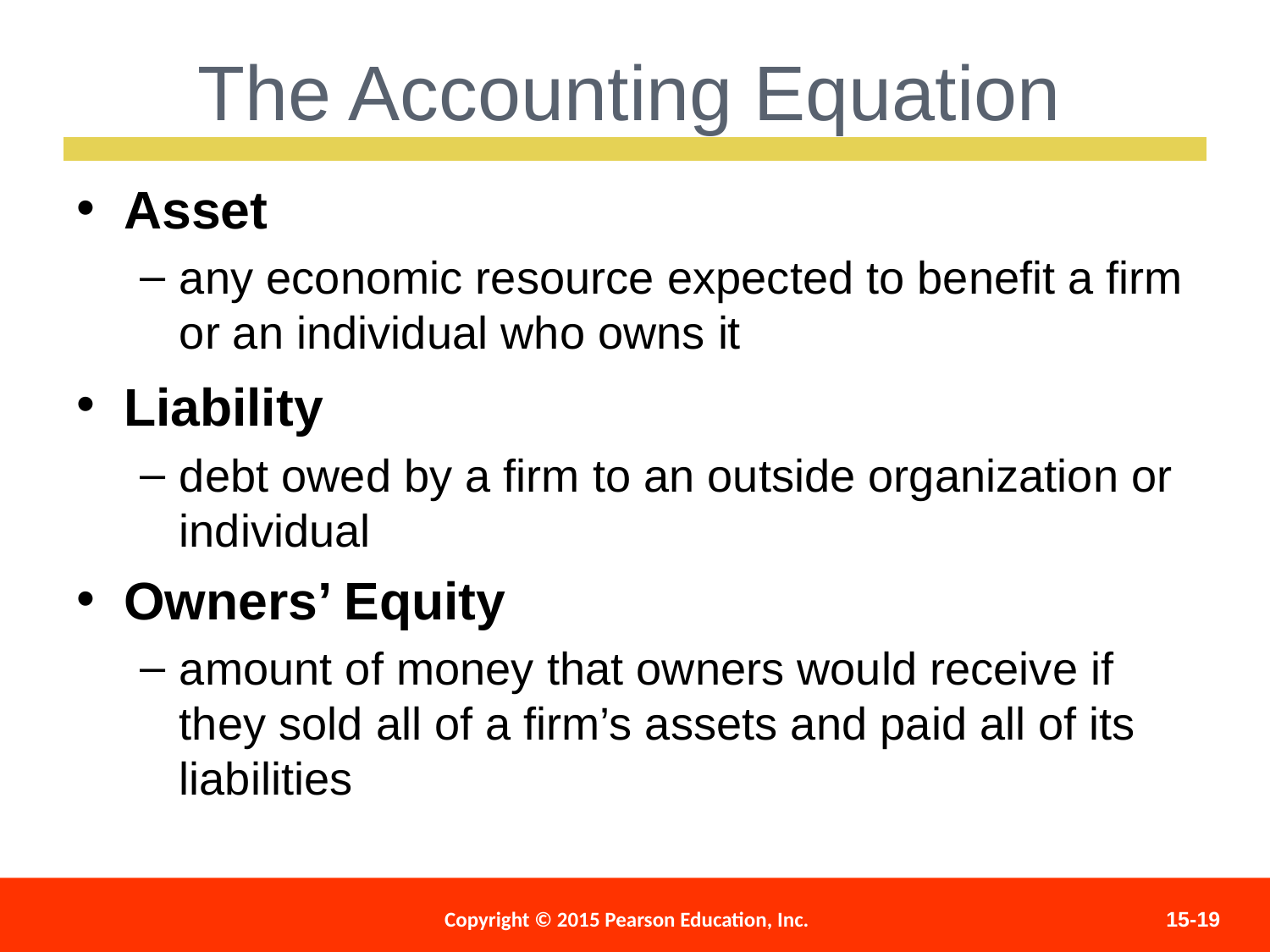

The Accounting Equation
Asset
any economic resource expected to benefit a firm or an individual who owns it
Liability
debt owed by a firm to an outside organization or individual
Owners’ Equity
amount of money that owners would receive if they sold all of a firm’s assets and paid all of its liabilities